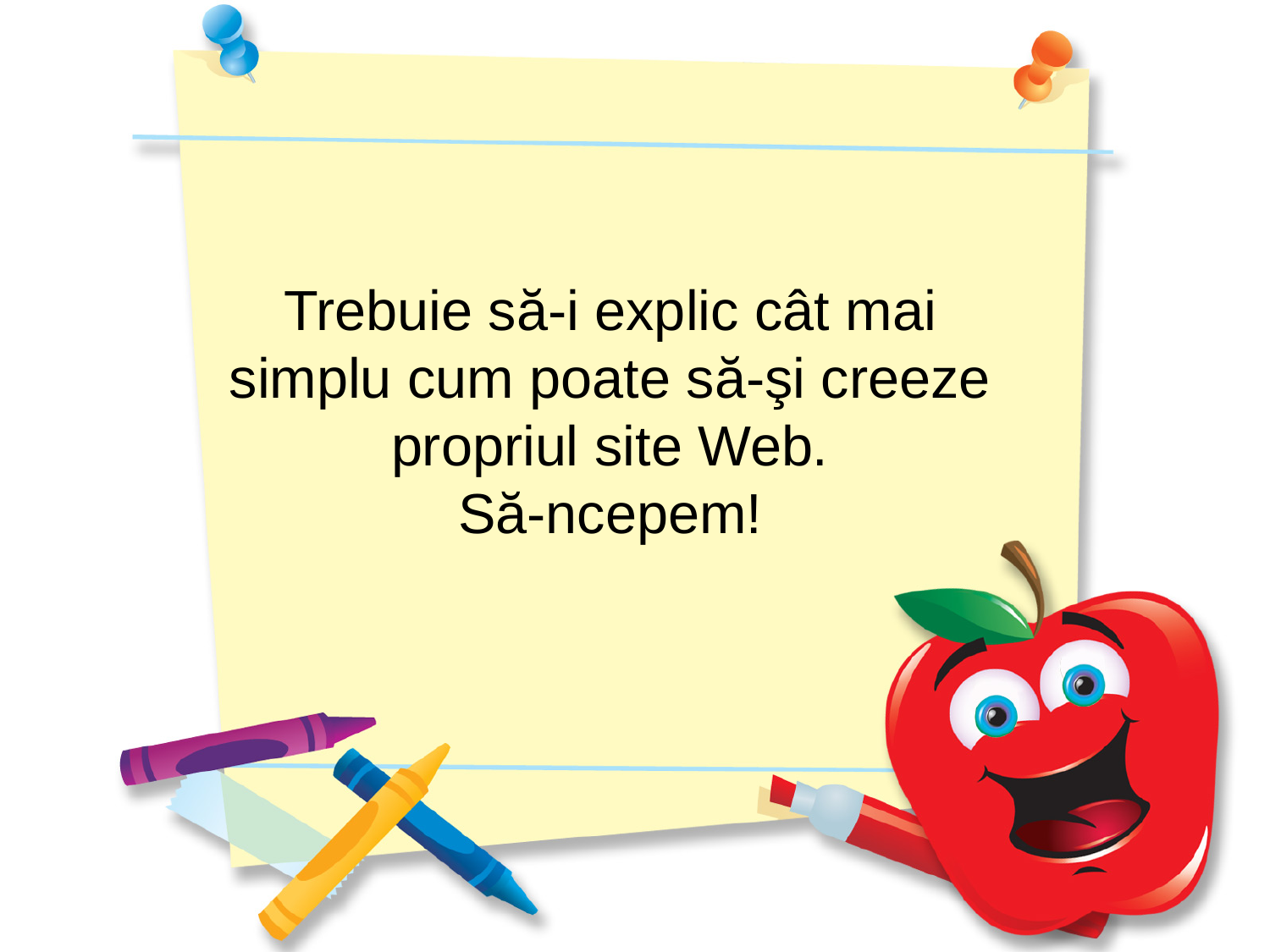

Trebuie să-i explic cât mai simplu cum poate să-şi creeze propriul site Web.
Să-ncepem!